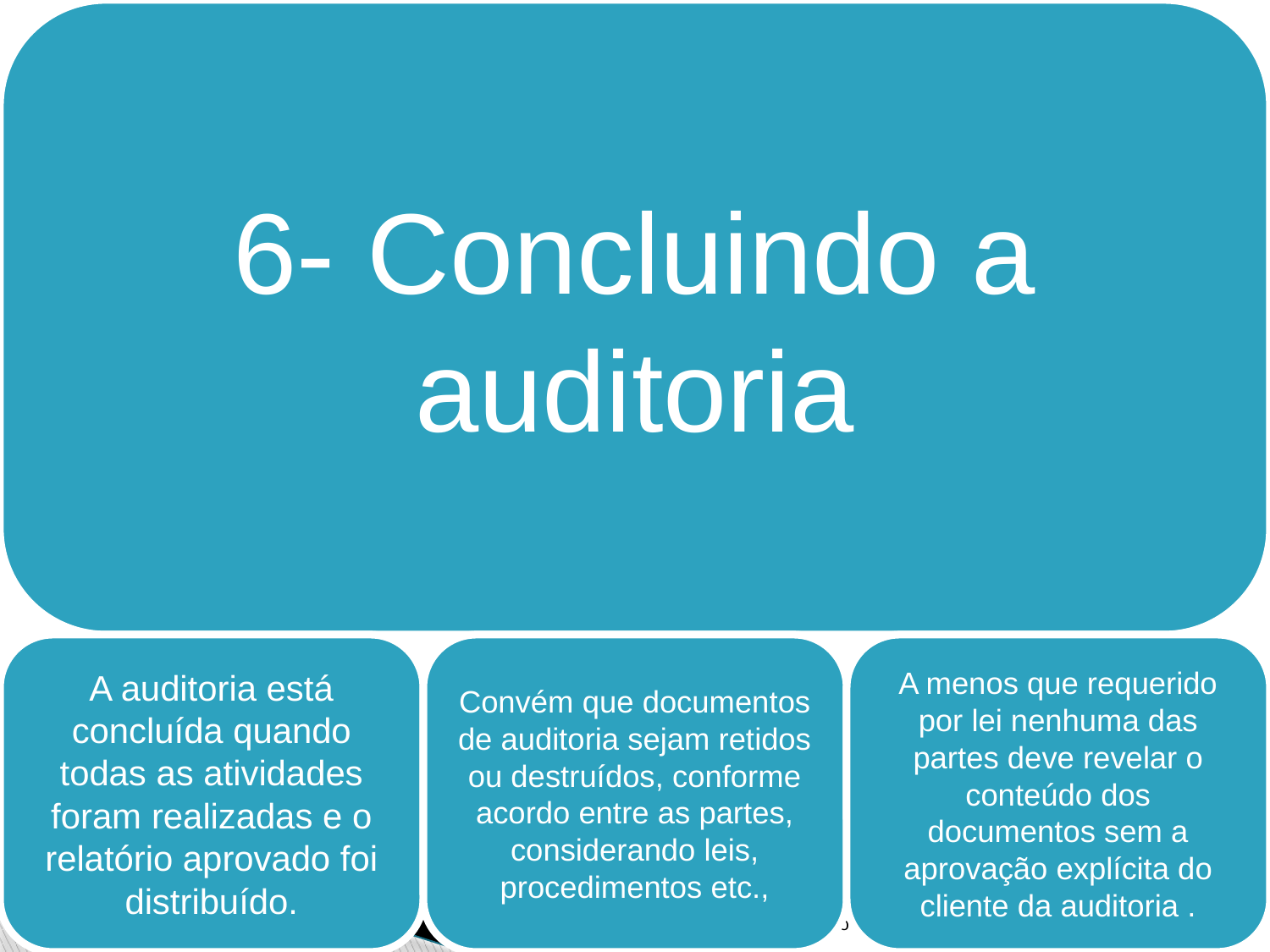

6- Concluindo a auditoria
A auditoria está concluída quando todas as atividades foram realizadas e o relatório aprovado foi distribuído.
Convém que documentos de auditoria sejam retidos ou destruídos, conforme acordo entre as partes, considerando leis, procedimentos etc.,
A menos que requerido por lei nenhuma das partes deve revelar o conteúdo dos documentos sem a aprovação explícita do cliente da auditoria .
AUTOR: Prof. João Paulo Miranda